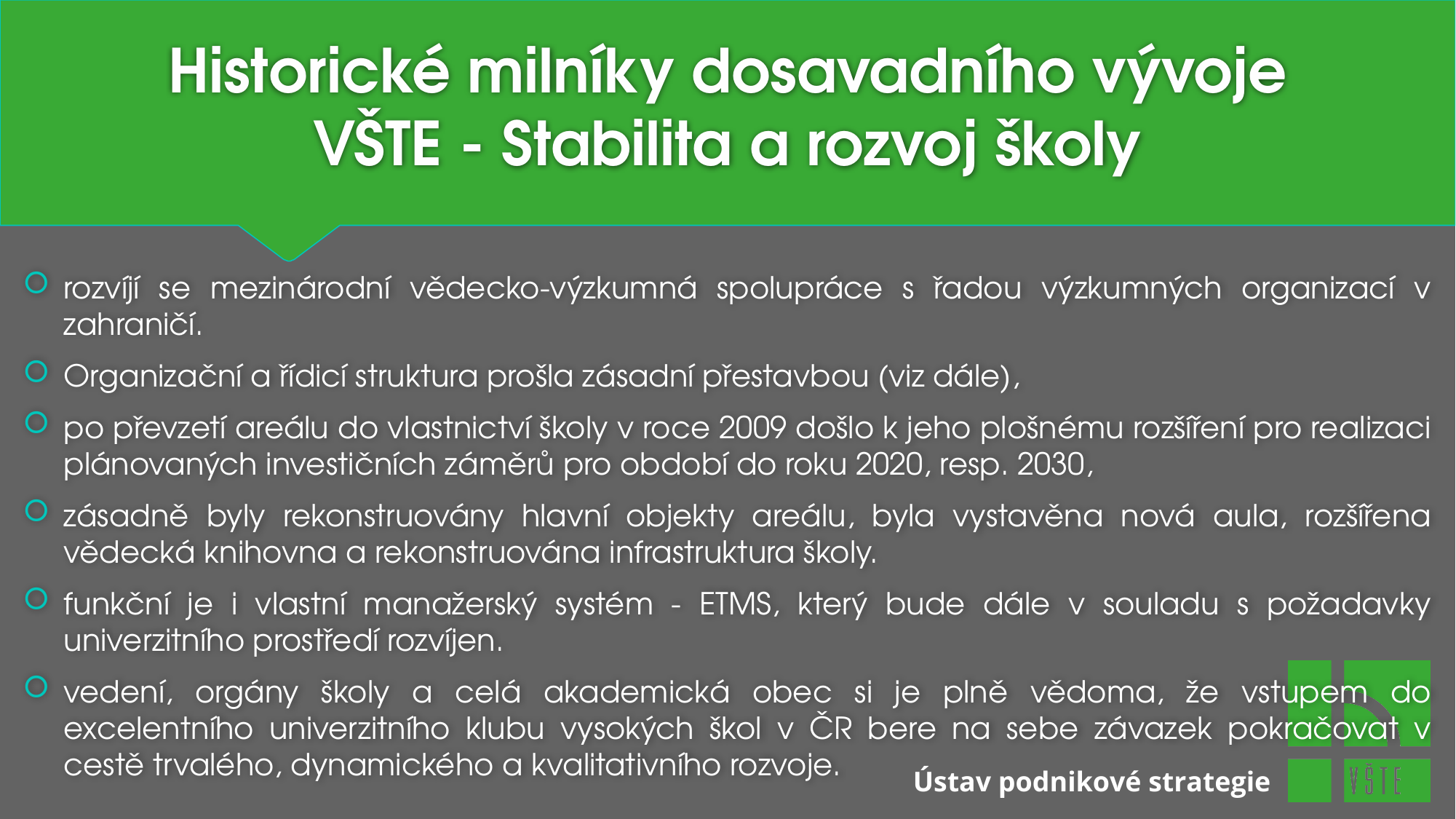

# Historické milníky dosavadního vývoje VŠTE - Stabilita a rozvoj školy
rozvíjí se mezinárodní vědecko-výzkumná spolupráce s řadou výzkumných organizací v zahraničí.
Organizační a řídicí struktura prošla zásadní přestavbou (viz dále),
po převzetí areálu do vlastnictví školy v roce 2009 došlo k jeho plošnému rozšíření pro realizaci plánovaných investičních záměrů pro období do roku 2020, resp. 2030,
zásadně byly rekonstruovány hlavní objekty areálu, byla vystavěna nová aula, rozšířena vědecká knihovna a rekonstruována infrastruktura školy.
funkční je i vlastní manažerský systém - ETMS, který bude dále v souladu s požadavky univerzitního prostředí rozvíjen.
vedení, orgány školy a celá akademická obec si je plně vědoma, že vstupem do excelentního univerzitního klubu vysokých škol v ČR bere na sebe závazek pokračovat v cestě trvalého, dynamického a kvalitativního rozvoje.